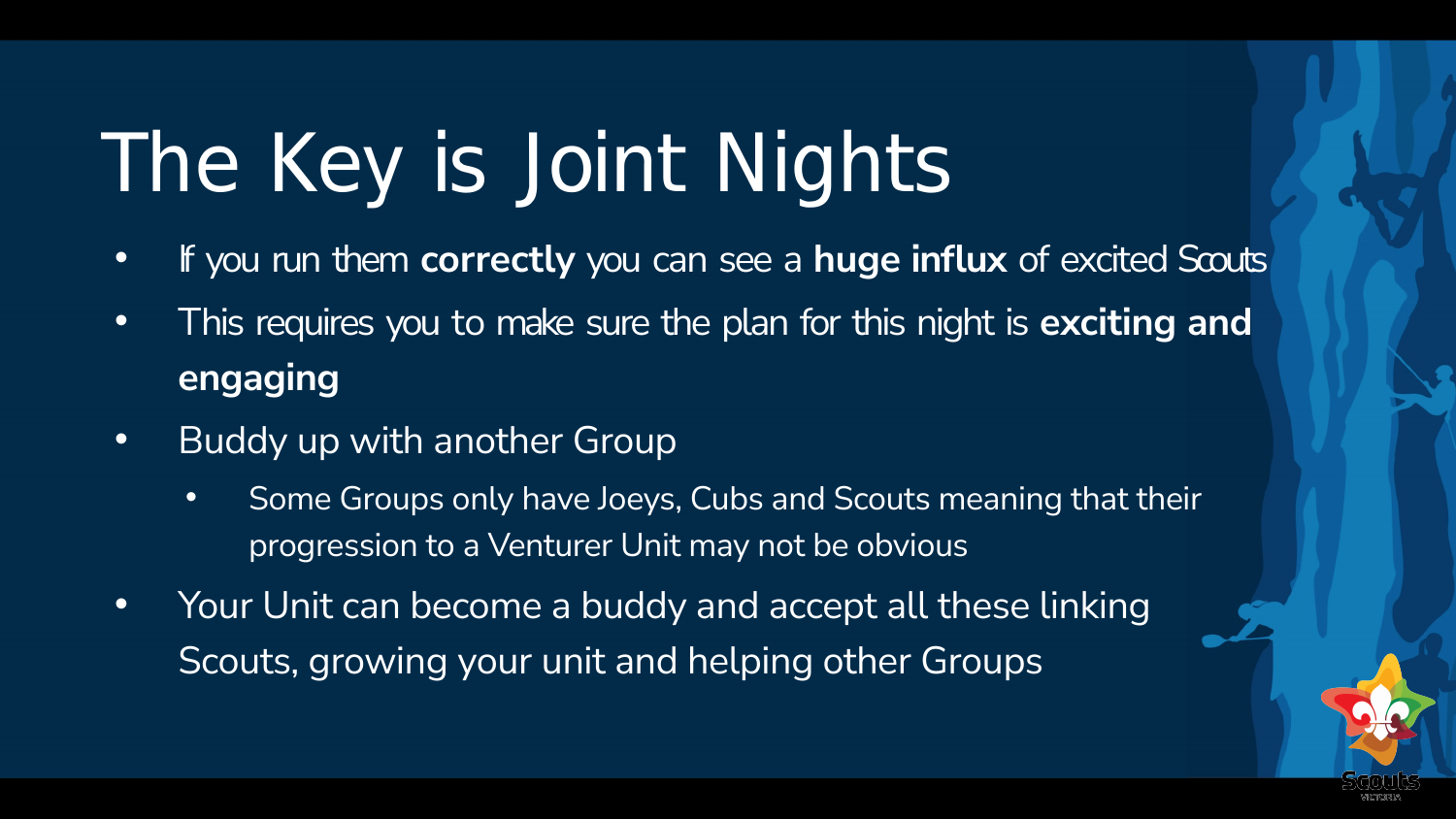

# The Key is Joint Nights
If you run them correctly you can see a huge influx of excited Scouts
This requires you to make sure the plan for this night is exciting and engaging
Buddy up with another Group
Some Groups only have Joeys, Cubs and Scouts meaning that their progression to a Venturer Unit may not be obvious
Your Unit can become a buddy and accept all these linking Scouts, growing your unit and helping other Groups